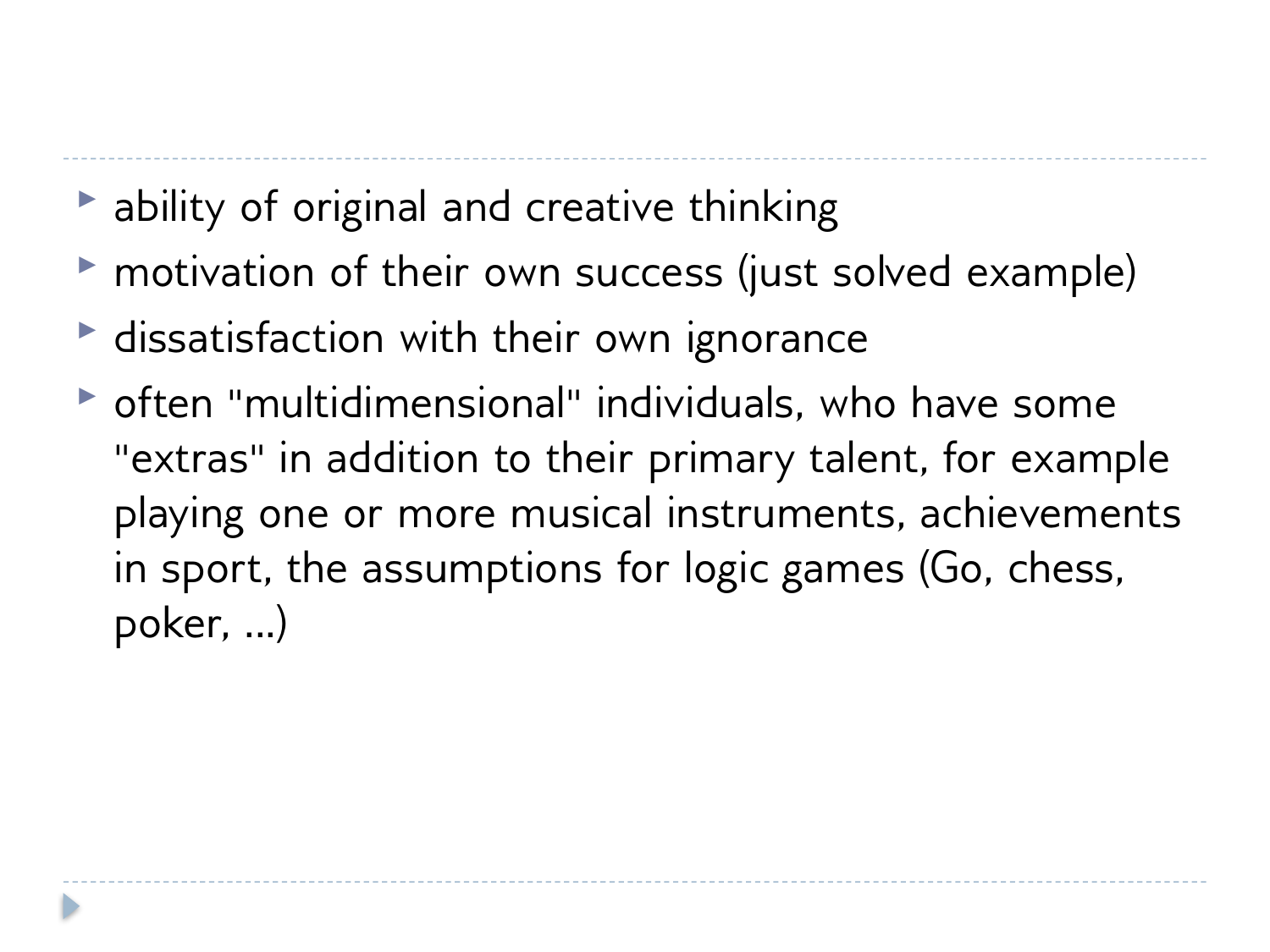

#
ability of original and creative thinking
motivation of their own success (just solved example)
dissatisfaction with their own ignorance
often "multidimensional" individuals, who have some "extras" in addition to their primary talent, for example playing one or more musical instruments, achievements in sport, the assumptions for logic games (Go, chess, poker, ...)